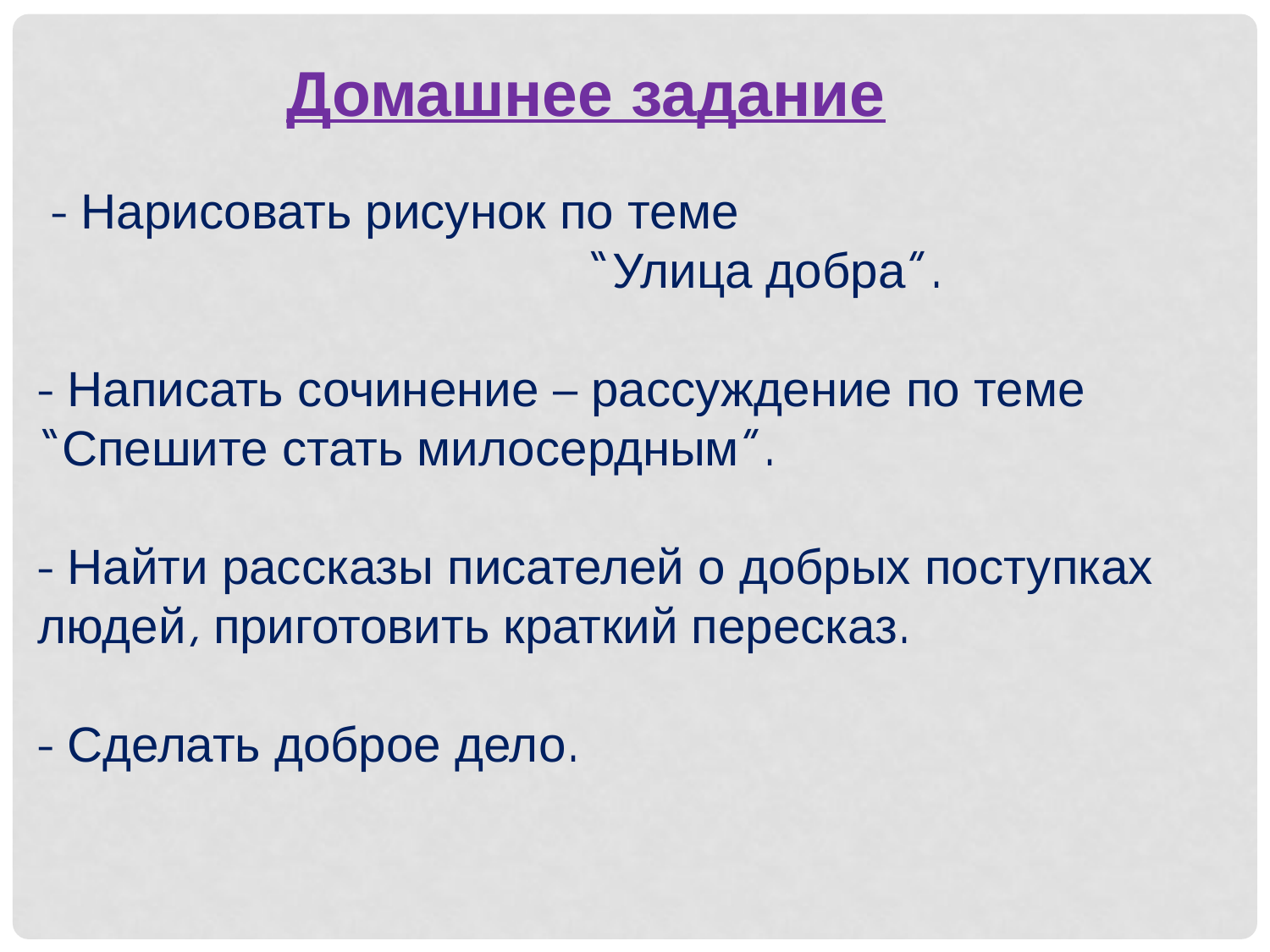

Домашнее задание
 - Нарисовать рисунок по теме
                                        “Улица добра”.
- Написать сочинение – рассуждение по теме “Спешите стать милосердным”.
- Найти рассказы писателей о добрых поступках людей, приготовить краткий пересказ.
- Сделать доброе дело.